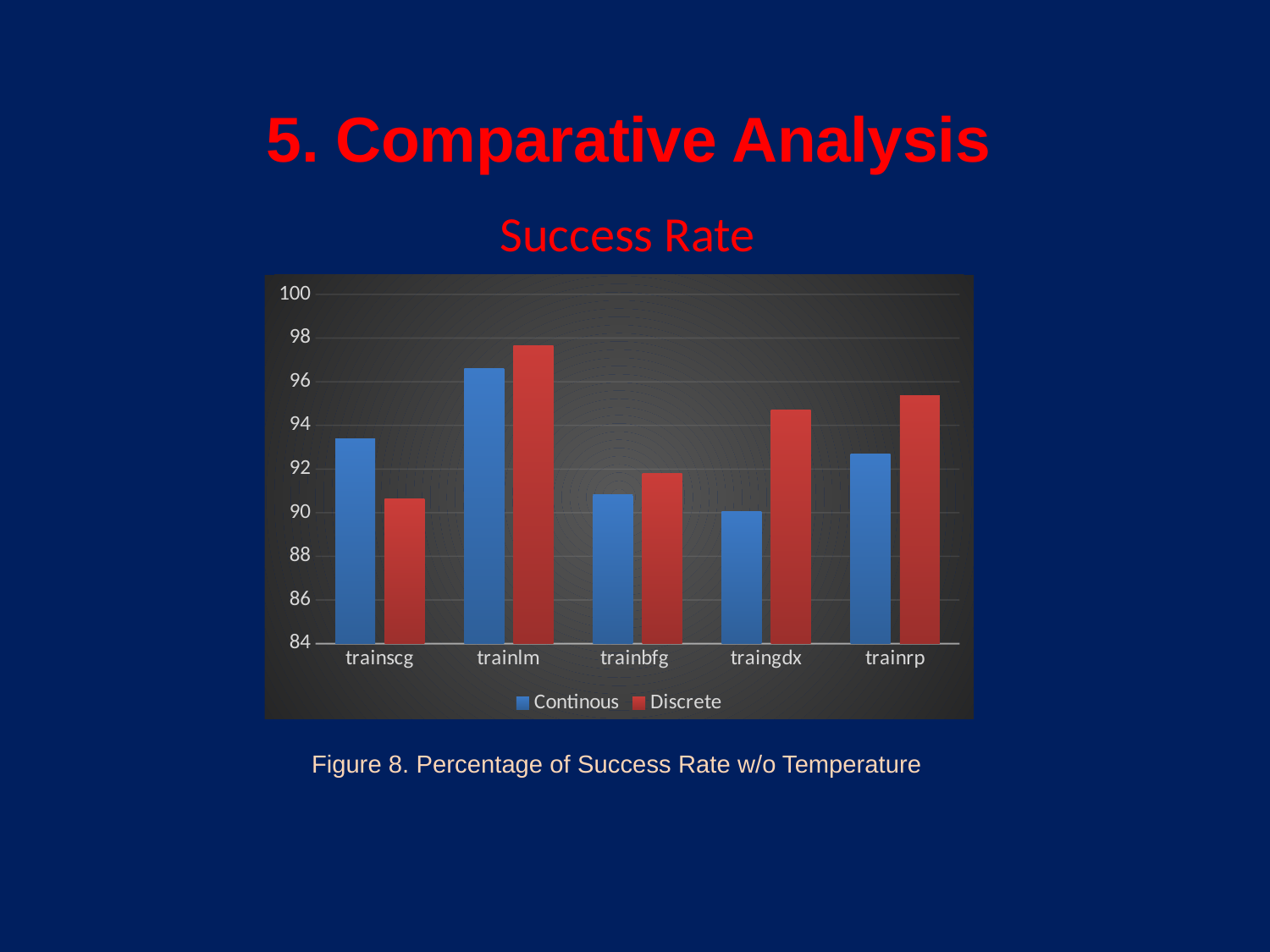

5. Comparative Analysis
Success Rate

### Chart

| Category | Continous | Discrete |
|---|---|---|
| trainscg | 93.38 | 90.63999999999999 |
| trainlm | 96.62 | 97.64000000000001 |
| trainbfg  | 90.82 | 91.8 |
| traingdx | 90.06000000000002 | 94.72000000000001 |
| trainrp | 92.7 | 95.38 |
          Figure 8. Percentage of Success Rate w/o Temperature